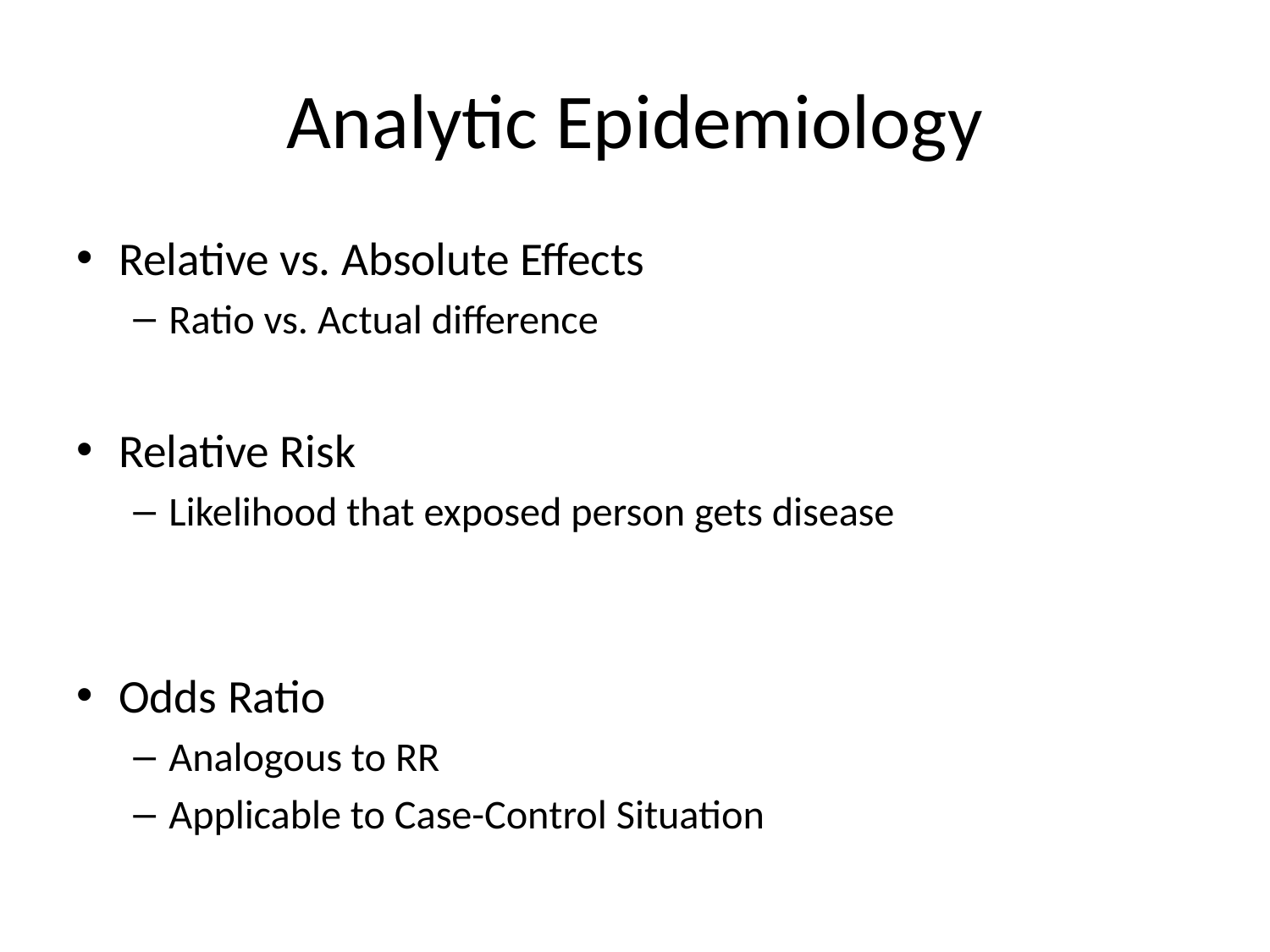

# Analytic Epidemiology
Relative vs. Absolute Effects
Ratio vs. Actual difference

Relative Risk
Likelihood that exposed person gets disease

Odds Ratio
Analogous to RR
Applicable to Case-Control Situation